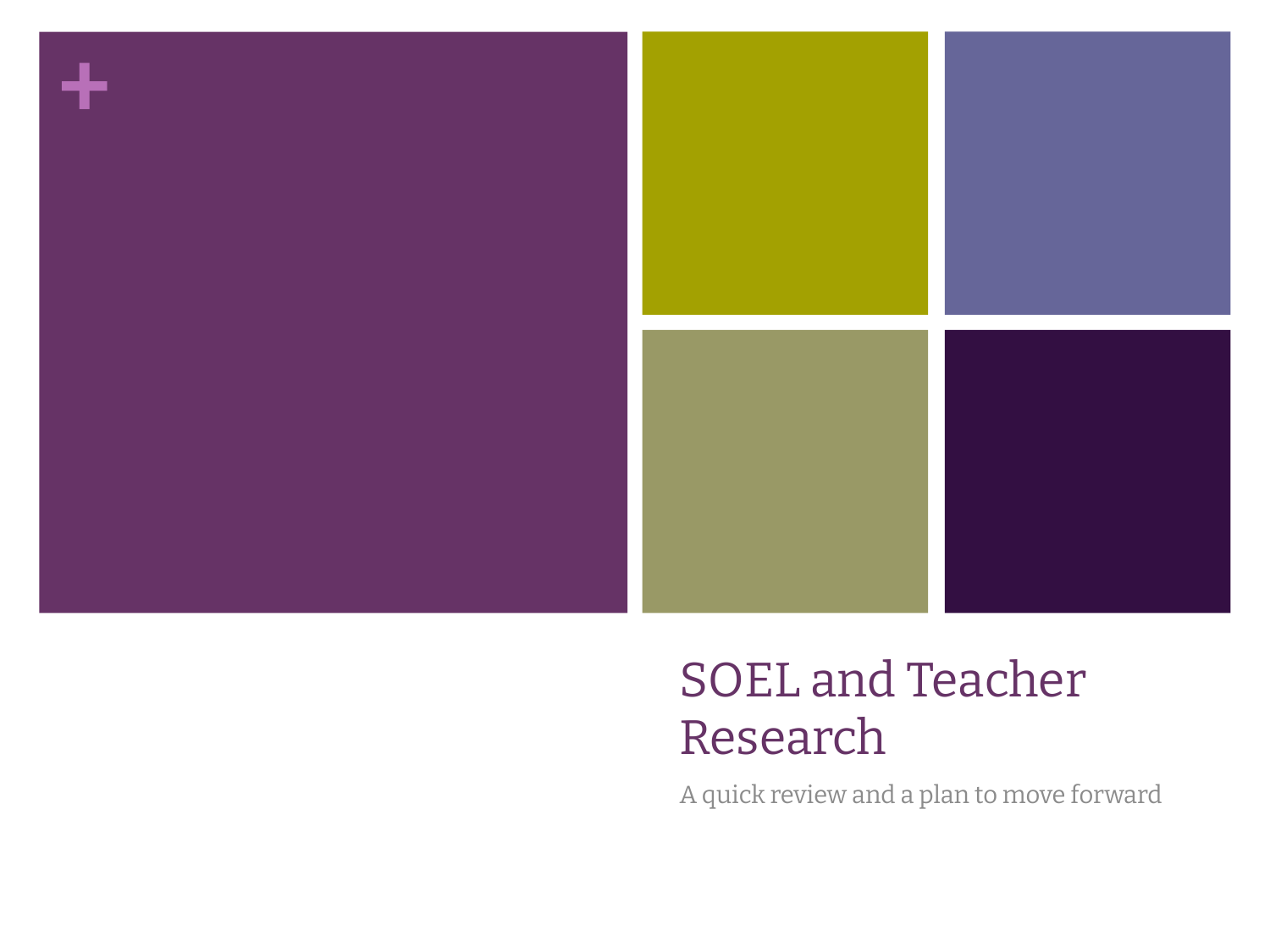

# SOEL and Teacher Research
A quick review and a plan to move forward